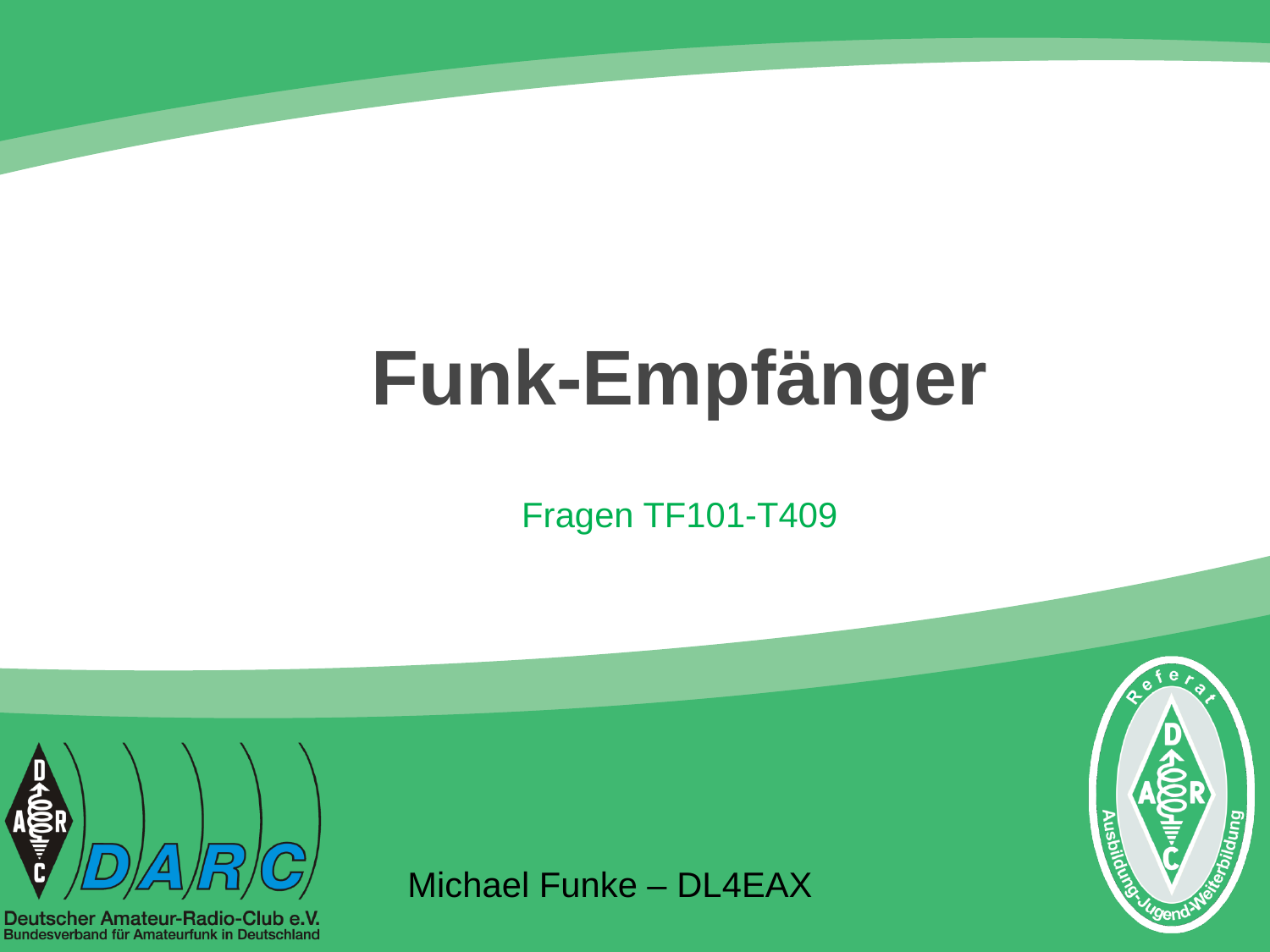

# Funk-Empfänger
Fragen TF101-T409
Michael Funke – DL4EAX